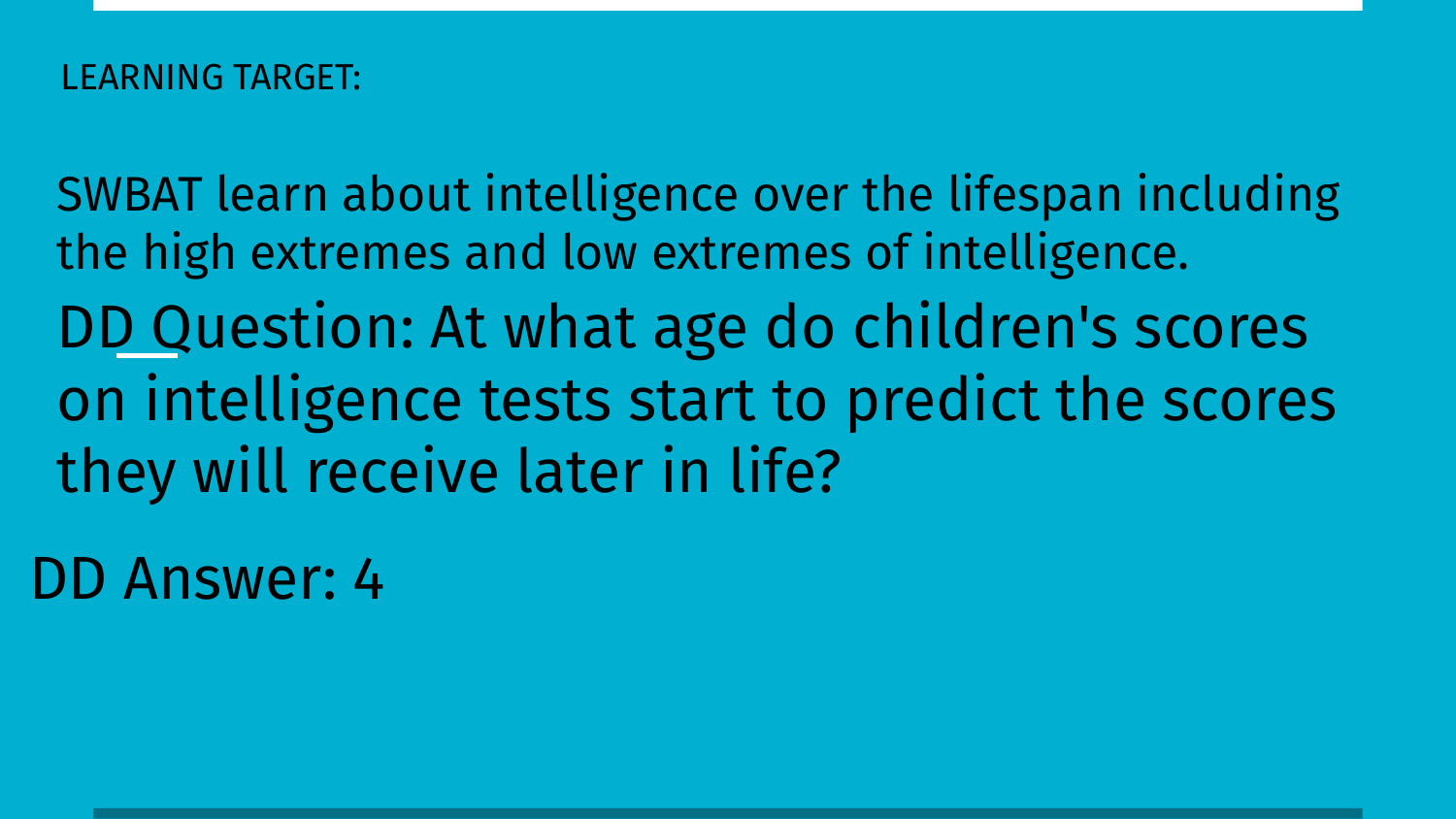

LEARNING TARGET:
SWBAT learn about intelligence over the lifespan including the high extremes and low extremes of intelligence.
DD Question: At what age do children's scores on intelligence tests start to predict the scores they will receive later in life?
DD Answer: 4